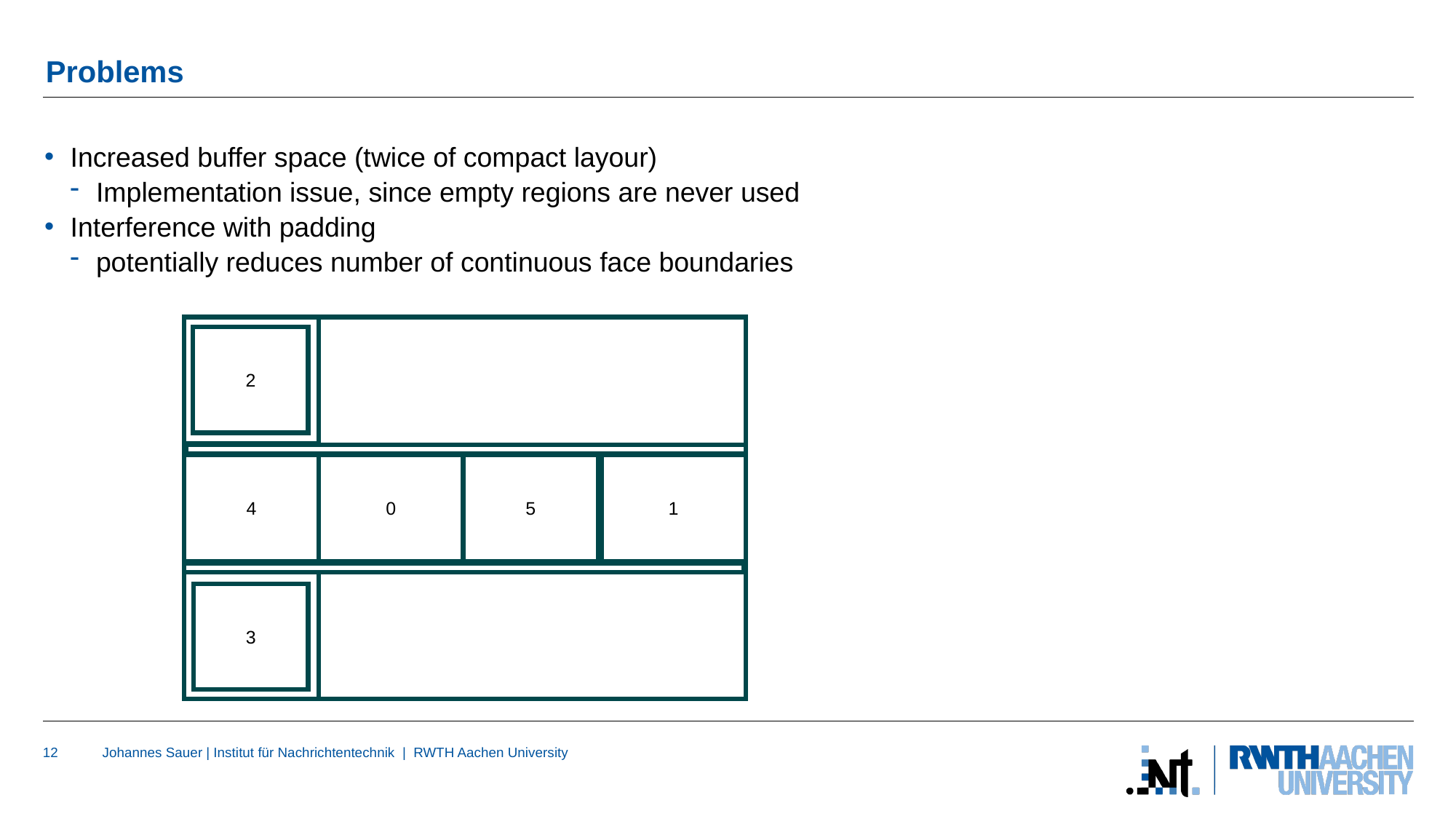

# Problems
Increased buffer space (twice of compact layour)
Implementation issue, since empty regions are never used
Interference with padding
potentially reduces number of continuous face boundaries

2
4
0
5
1
3
2
3